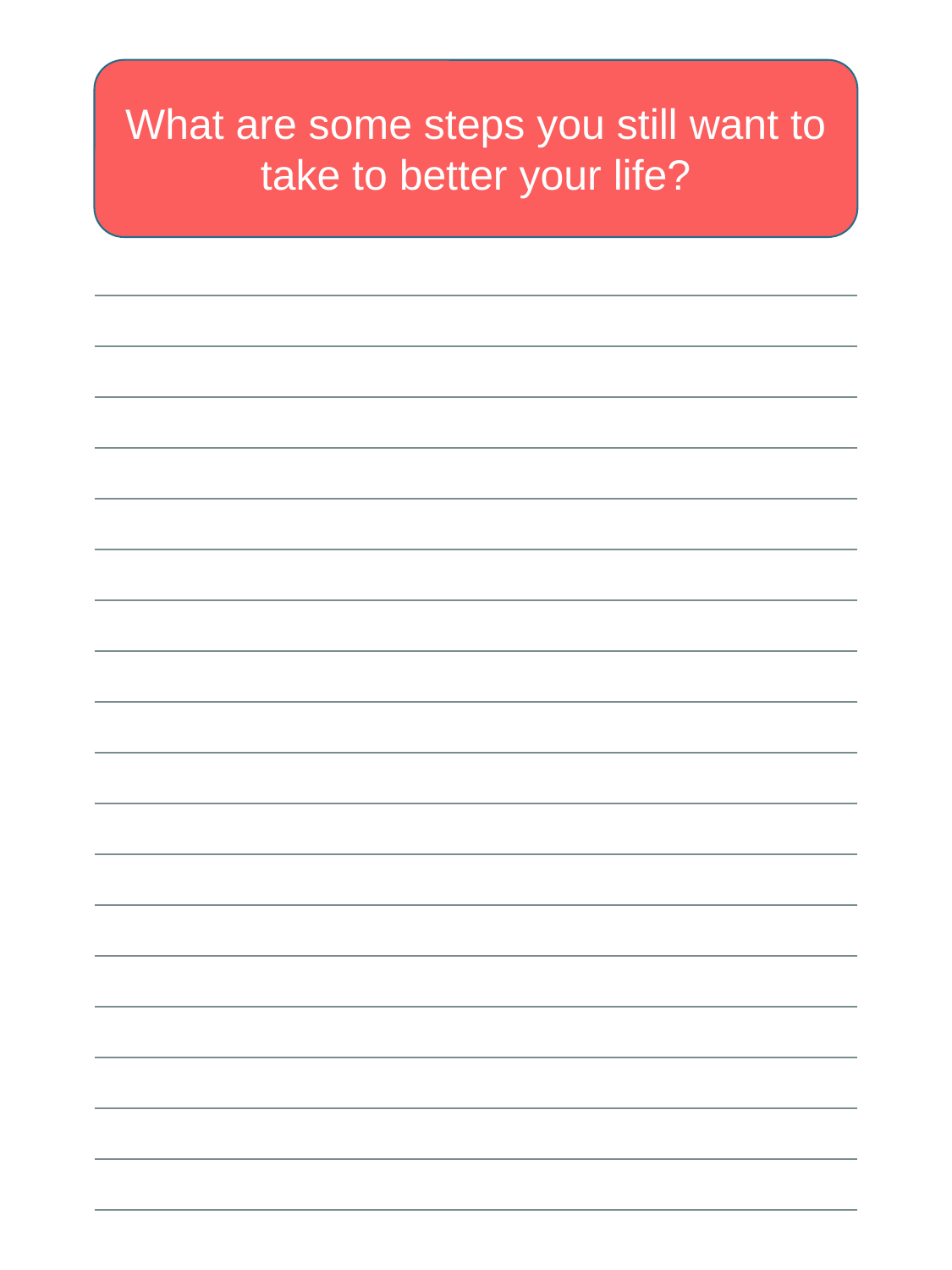

What are some steps you still want to take to better your life?
|  |
| --- |
|  |
|  |
|  |
|  |
|  |
|  |
|  |
|  |
|  |
|  |
|  |
|  |
|  |
|  |
|  |
|  |
|  |